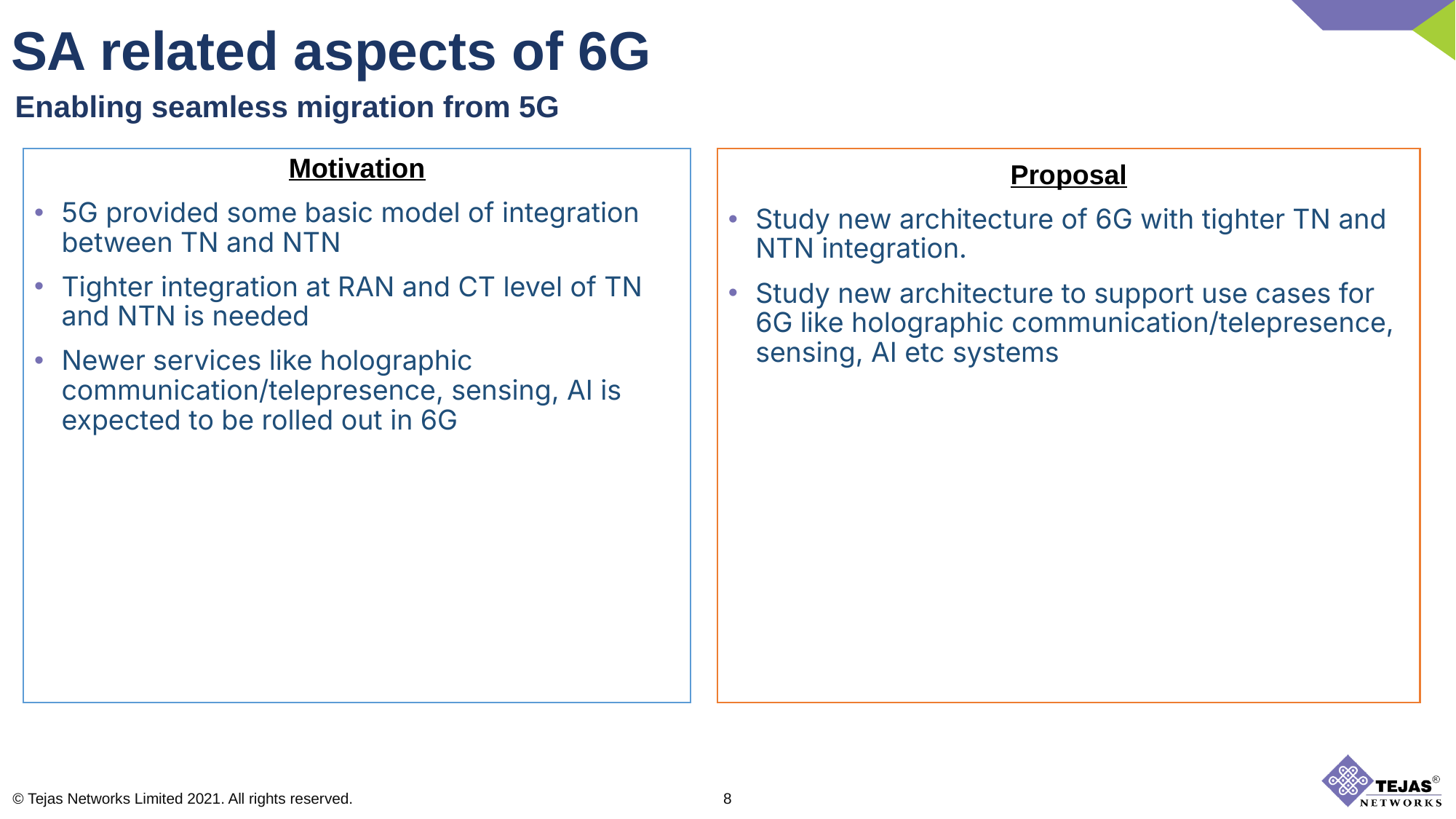

SA related aspects of 6G
Enabling seamless migration from 5G
Motivation
5G provided some basic model of integration between TN and NTN
Tighter integration at RAN and CT level of TN and NTN is needed
Newer services like holographic communication/telepresence, sensing, AI is expected to be rolled out in 6G

Proposal
Study new architecture of 6G with tighter TN and NTN integration.
Study new architecture to support use cases for 6G like holographic communication/telepresence, sensing, AI etc systems